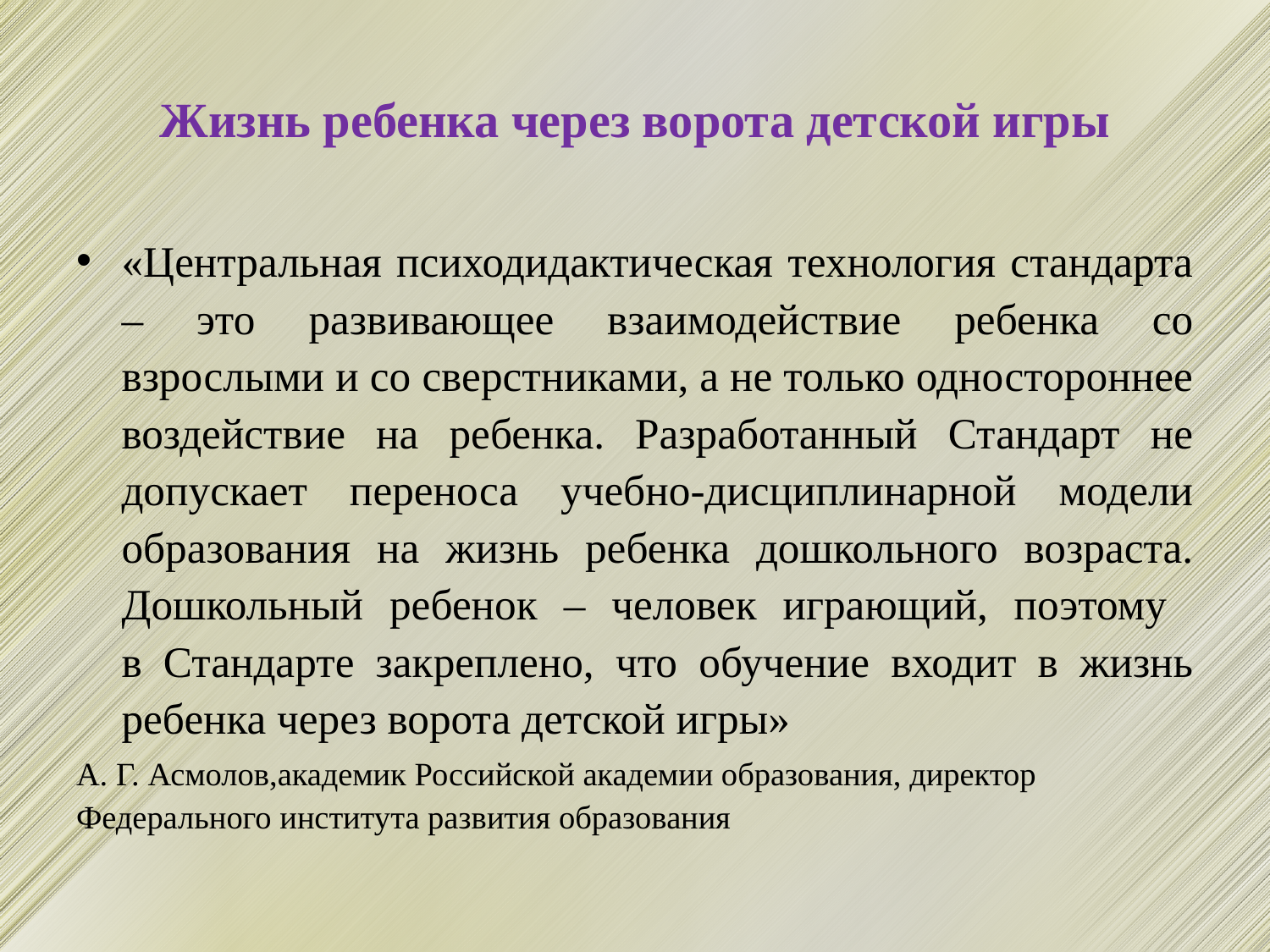

# Жизнь ребенка через ворота детской игры
«Центральная психодидактическая технология стандарта – это развивающее взаимодействие ребенка со взрослыми и со сверстниками, а не только одностороннее воздействие на ребенка. Разработанный Стандарт не допускает переноса учебно-дисциплинарной модели образования на жизнь ребенка дошкольного возраста. Дошкольный ребенок – человек играющий, поэтому
в Стандарте закреплено, что обучение входит в жизнь ребенка через ворота детской игры»
А. Г. Асмолов,академик Российской академии образования, директор Федерального института развития образования